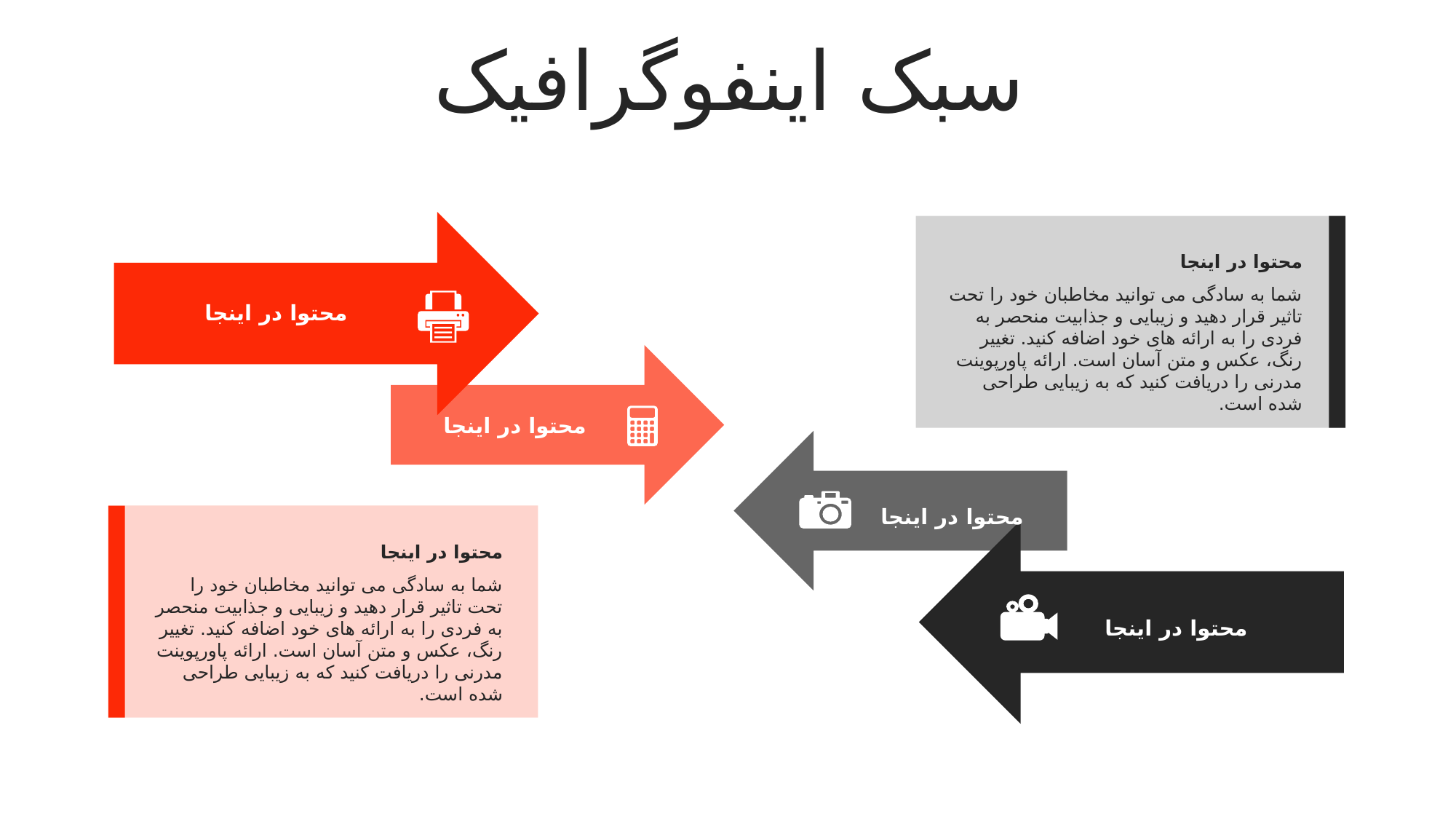

سبک اینفوگرافیک

محتوا در اینجا
شما به سادگی می توانید مخاطبان خود را تحت تاثیر قرار دهید و زیبایی و جذابیت منحصر به فردی را به ارائه های خود اضافه کنید. تغییر رنگ، عکس و متن آسان است. ارائه پاورپوینت مدرنی را دریافت کنید که به زیبایی طراحی شده است.

محتوا در اینجا

محتوا در اینجا

محتوا در اینجا

محتوا در اینجا
شما به سادگی می توانید مخاطبان خود را تحت تاثیر قرار دهید و زیبایی و جذابیت منحصر به فردی را به ارائه های خود اضافه کنید. تغییر رنگ، عکس و متن آسان است. ارائه پاورپوینت مدرنی را دریافت کنید که به زیبایی طراحی شده است.

محتوا در اینجا